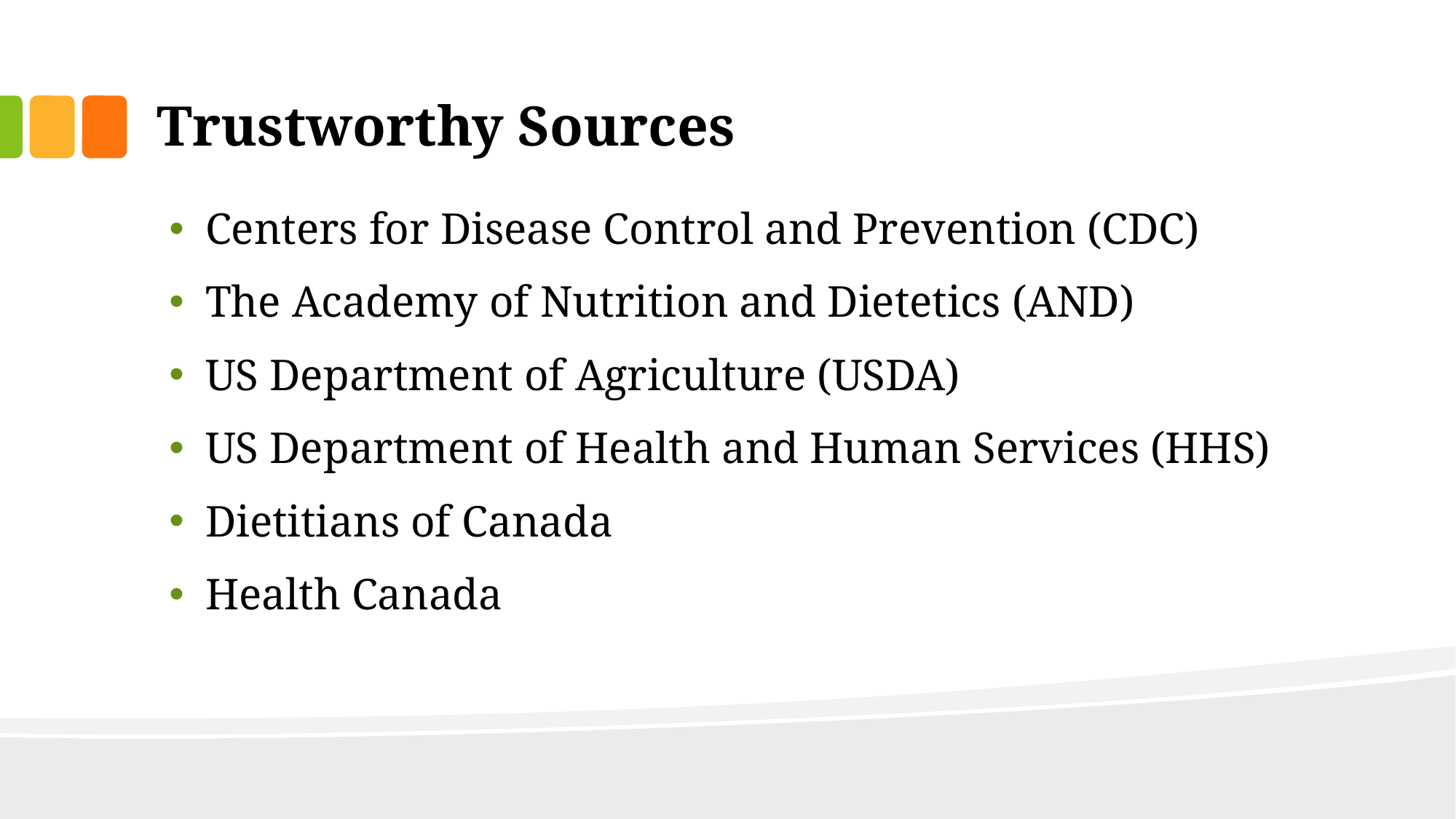

# Trustworthy Sources
Centers for Disease Control and Prevention (CDC)
The Academy of Nutrition and Dietetics (AND)
US Department of Agriculture (USDA)
US Department of Health and Human Services (HHS)
Dietitians of Canada
Health Canada